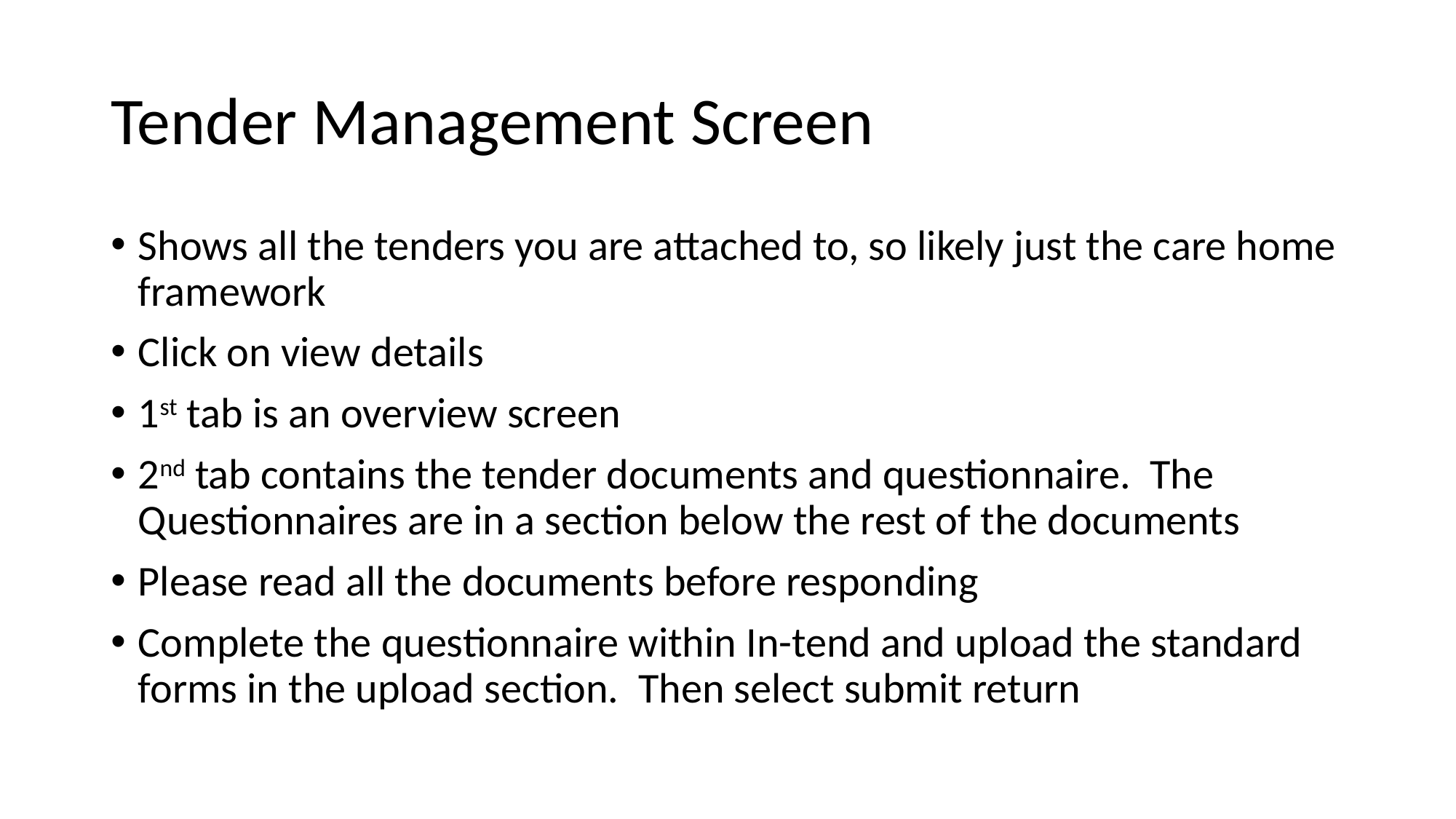

# Tender Management Screen
Shows all the tenders you are attached to, so likely just the care home framework
Click on view details
1st tab is an overview screen
2nd tab contains the tender documents and questionnaire.  The Questionnaires are in a section below the rest of the documents
Please read all the documents before responding
Complete the questionnaire within In-tend and upload the standard forms in the upload section.  Then select submit return